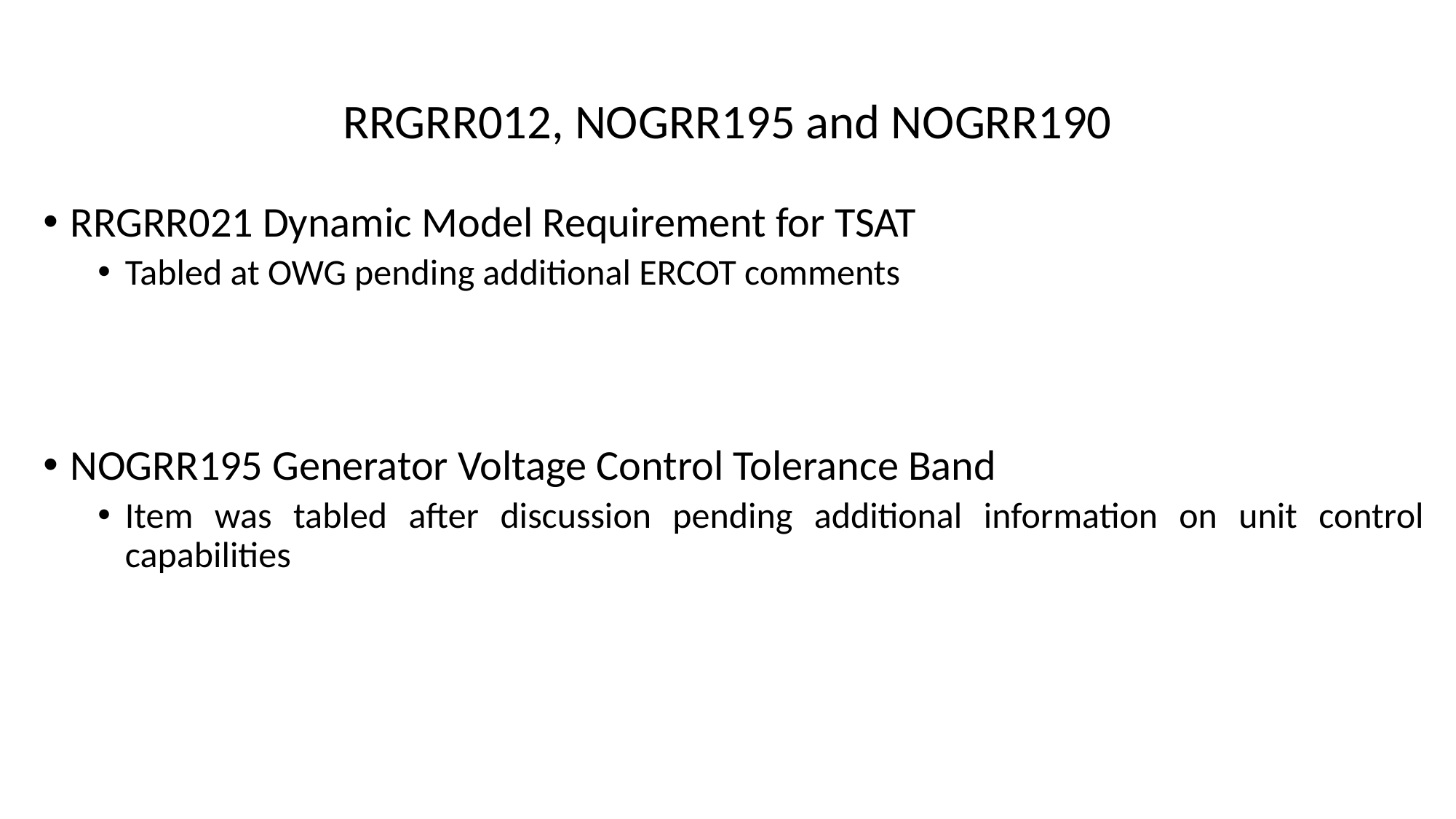

# RRGRR012, NOGRR195 and NOGRR190
RRGRR021 Dynamic Model Requirement for TSAT
Tabled at OWG pending additional ERCOT comments

NOGRR195 Generator Voltage Control Tolerance Band
Item was tabled after discussion pending additional information on unit control capabilities